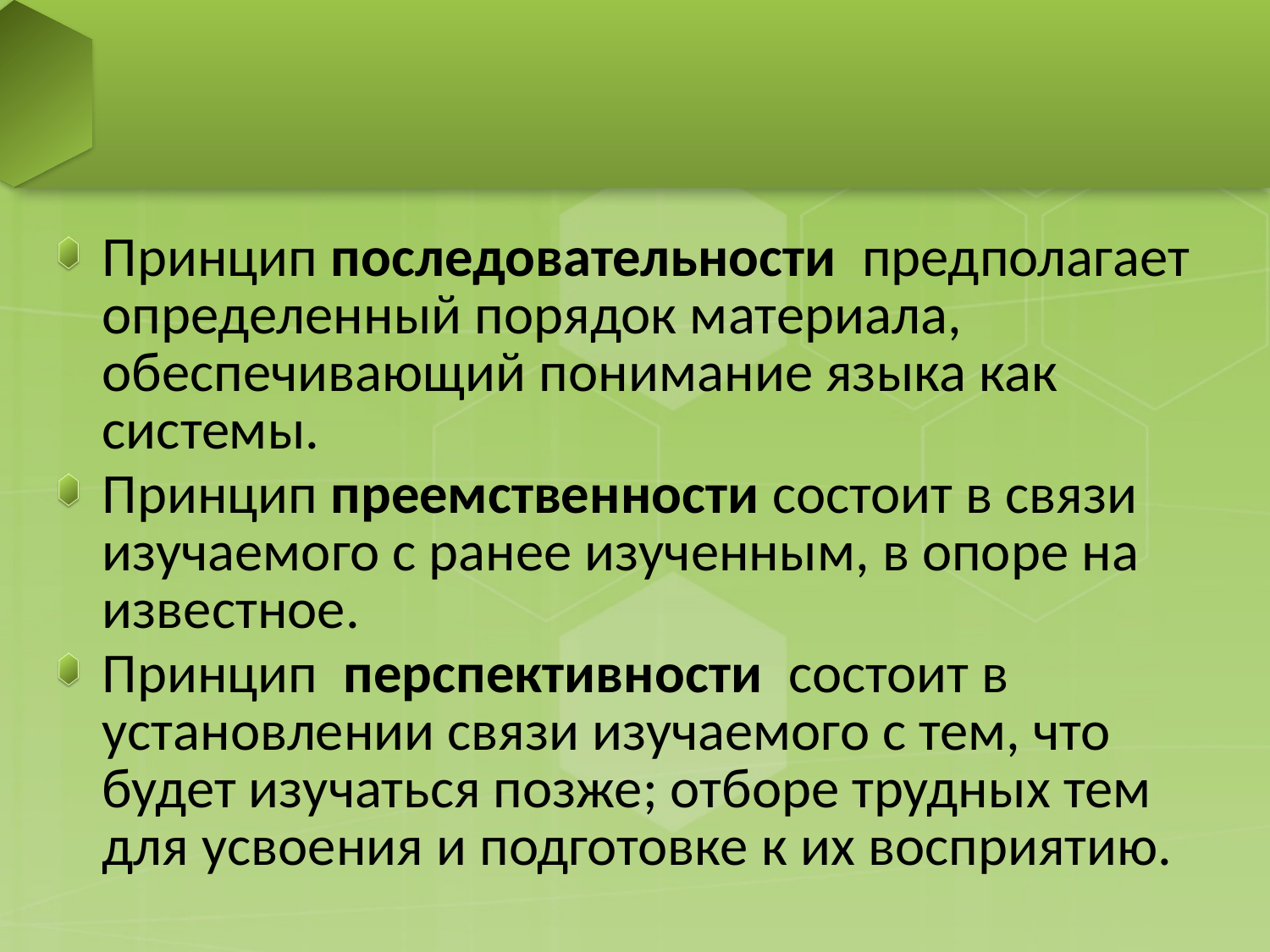

#
Принцип последовательности  предполагает определенный порядок материала, обеспечивающий понимание языка как системы.
Принцип преемственности состоит в связи изучаемого с ранее изученным, в опоре на известное.
Принцип  перспективности  состоит в   установлении связи изучаемого с тем, что будет изучаться позже; отборе трудных тем для усвоения и подготовке к их восприятию.